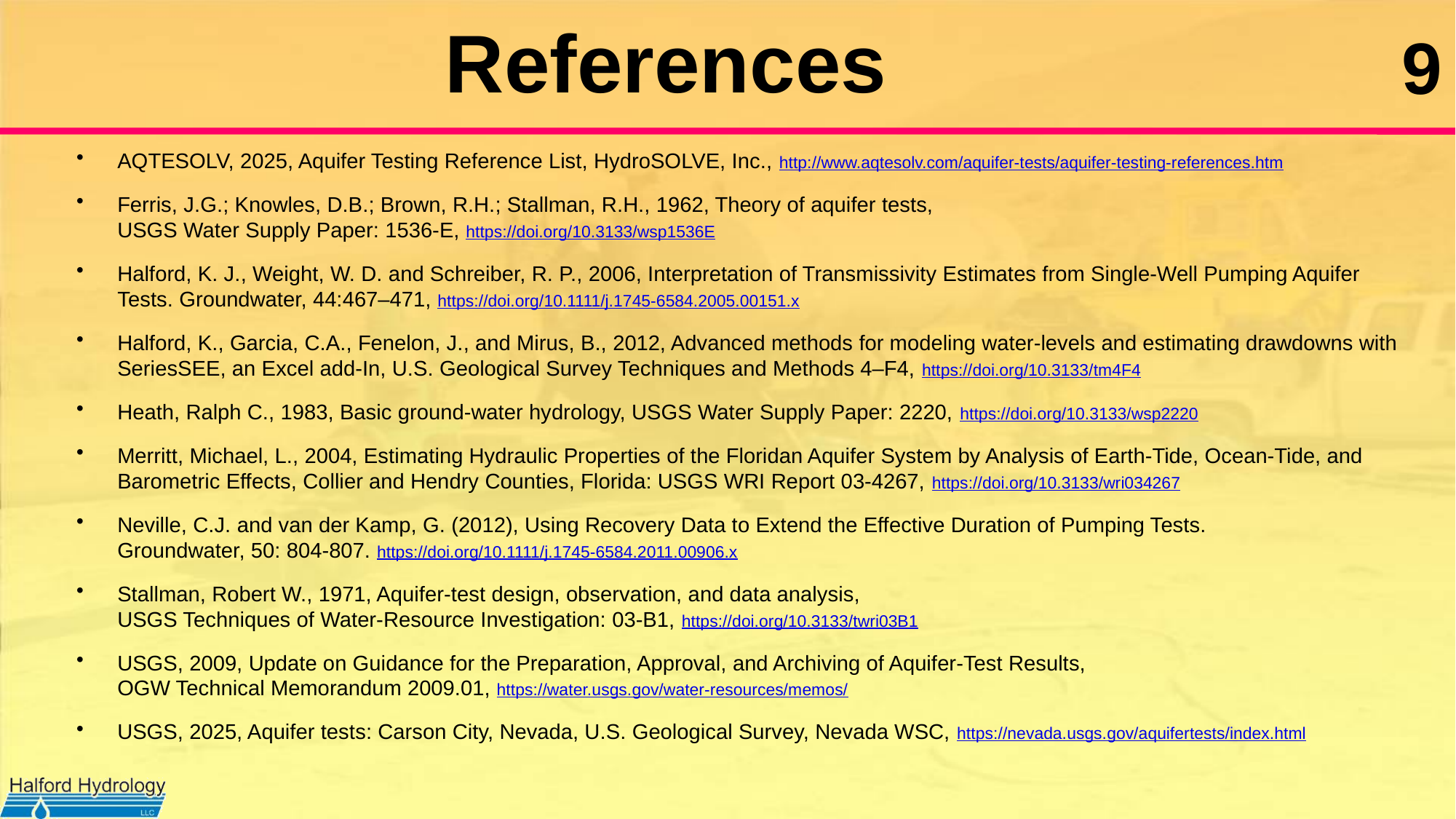

# References
AQTESOLV, 2025, Aquifer Testing Reference List, HydroSOLVE, Inc., http://www.aqtesolv.com/aquifer-tests/aquifer-testing-references.htm
Ferris, J.G.; Knowles, D.B.; Brown, R.H.; Stallman, R.H., 1962, Theory of aquifer tests,
USGS Water Supply Paper: 1536-E, https://doi.org/10.3133/wsp1536E
Halford, K. J., Weight, W. D. and Schreiber, R. P., 2006, Interpretation of Transmissivity Estimates from Single-Well Pumping Aquifer Tests. Groundwater, 44:467–471, https://doi.org/10.1111/j.1745-6584.2005.00151.x
Halford, K., Garcia, C.A., Fenelon, J., and Mirus, B., 2012, Advanced methods for modeling water-levels and estimating drawdowns with SeriesSEE, an Excel add-In, U.S. Geological Survey Techniques and Methods 4–F4, https://doi.org/10.3133/tm4F4
Heath, Ralph C., 1983, Basic ground-water hydrology, USGS Water Supply Paper: 2220, https://doi.org/10.3133/wsp2220
Merritt, Michael, L., 2004, Estimating Hydraulic Properties of the Floridan Aquifer System by Analysis of Earth-Tide, Ocean-Tide, and Barometric Effects, Collier and Hendry Counties, Florida: USGS WRI Report 03-4267, https://doi.org/10.3133/wri034267
Neville, C.J. and van der Kamp, G. (2012), Using Recovery Data to Extend the Effective Duration of Pumping Tests.
Groundwater, 50: 804-807. https://doi.org/10.1111/j.1745-6584.2011.00906.x
Stallman, Robert W., 1971, Aquifer-test design, observation, and data analysis,
USGS Techniques of Water-Resource Investigation: 03-B1, https://doi.org/10.3133/twri03B1
USGS, 2009, Update on Guidance for the Preparation, Approval, and Archiving of Aquifer-Test Results,
OGW Technical Memorandum 2009.01, https://water.usgs.gov/water-resources/memos/
USGS, 2025, Aquifer tests: Carson City, Nevada, U.S. Geological Survey, Nevada WSC, https://nevada.usgs.gov/aquifertests/index.html